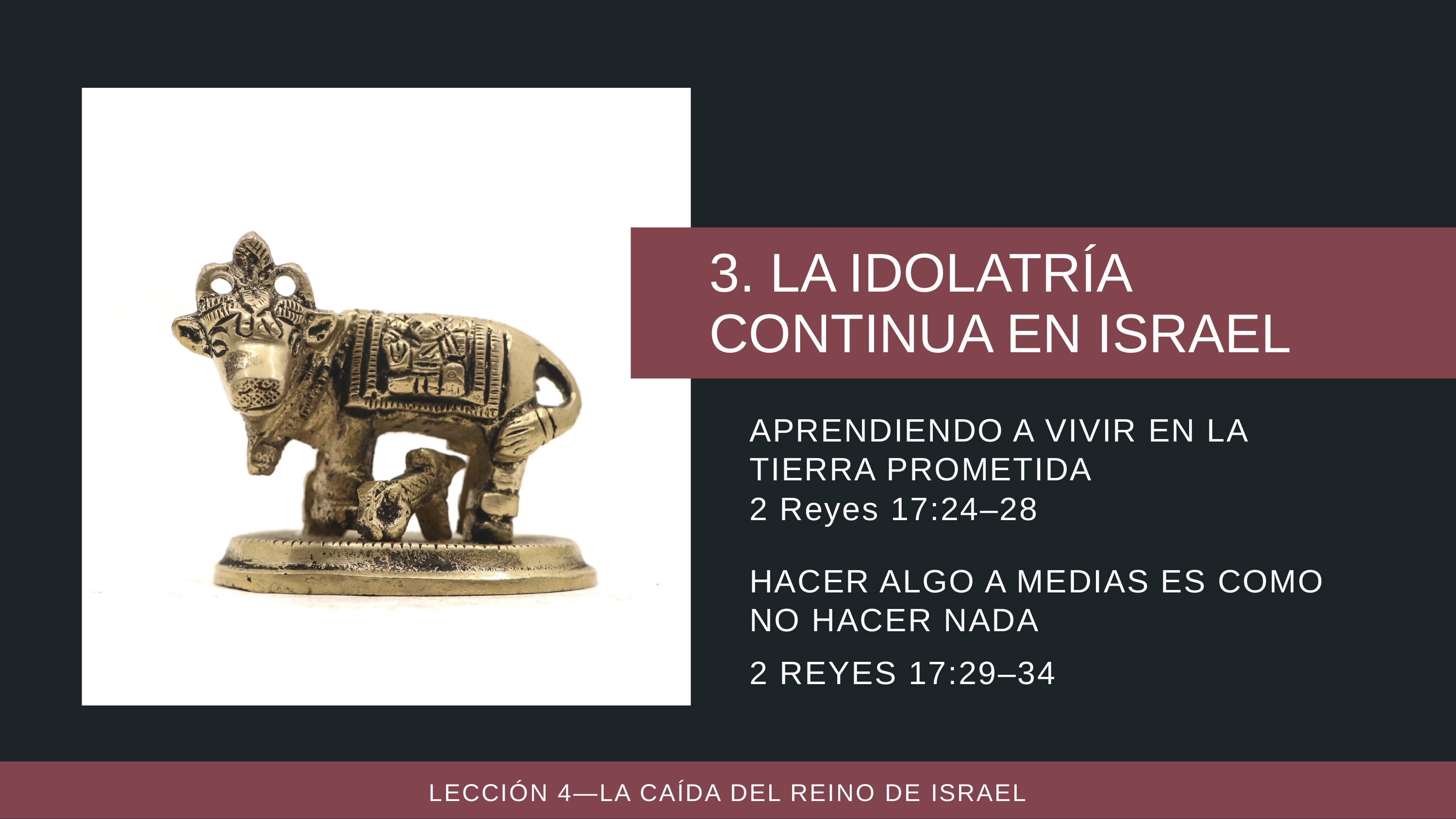

APRENDIENDO A VIVIR EN LA TIERRA PROMETIDA
2 Reyes 17:24–28
HACER ALGO A MEDIAS ES COMO NO HACER NADA
2 REYES 17:29–34